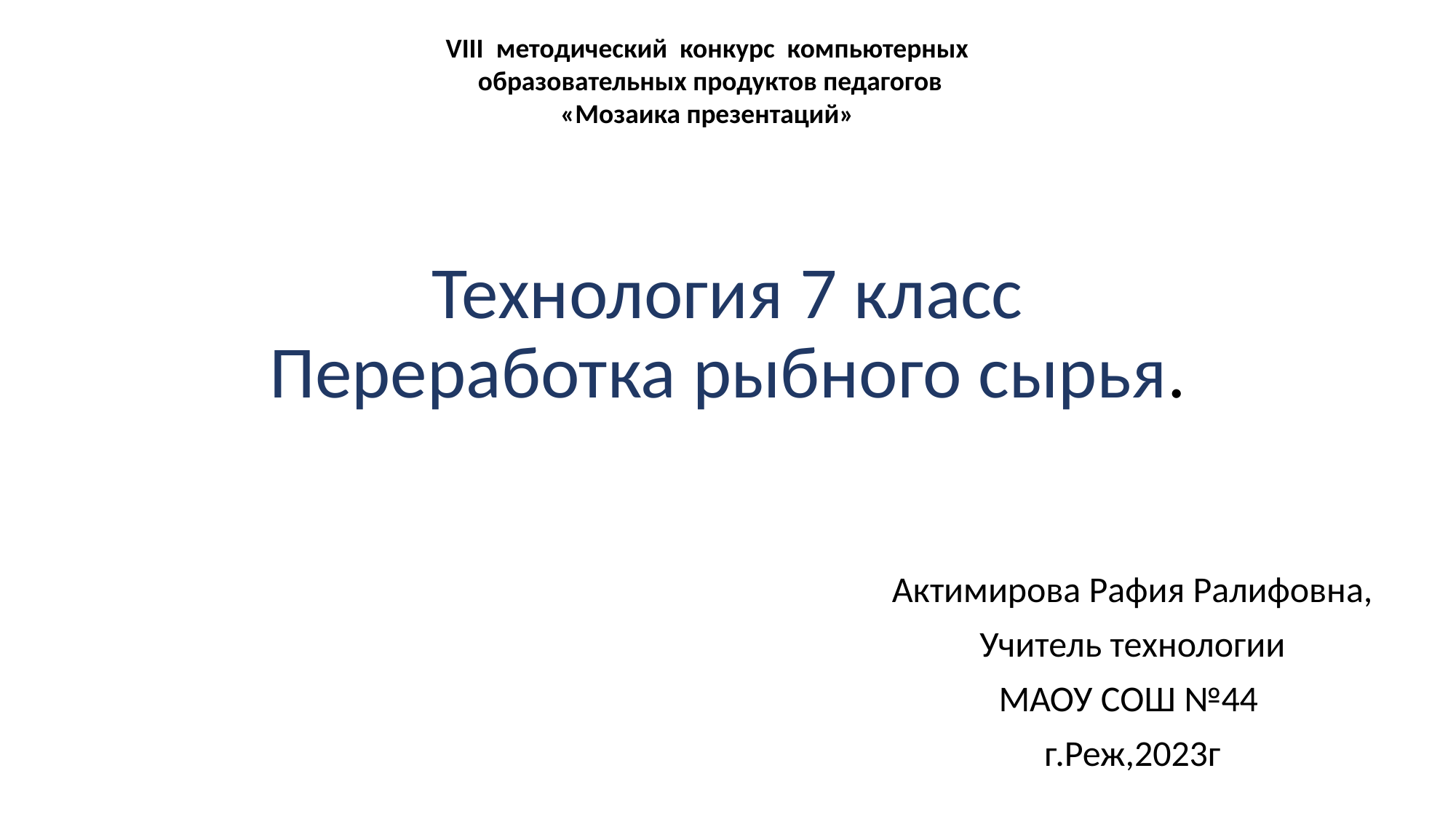

VIII  методический  конкурс  компьютерных
 образовательных продуктов педагогов
 «Мозаика презентаций»

# Технология 7 класс Переработка рыбного сырья.
Актимирова Рафия Ралифовна,
Учитель технологии
МАОУ СОШ №44
г.Реж,2023г